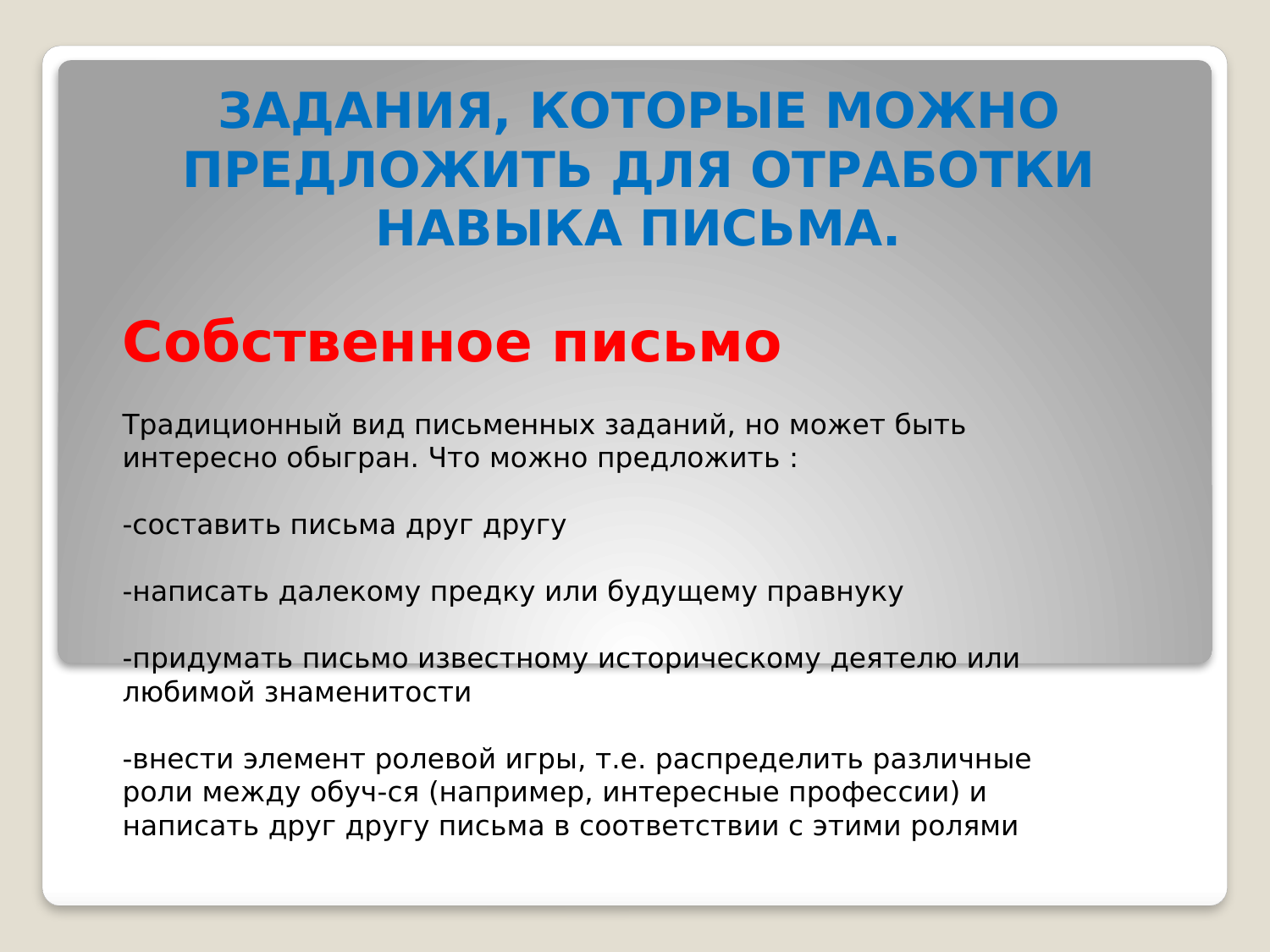

# ЗАДАНИЯ, КОТОРЫЕ МОЖНО ПРЕДЛОЖИТЬ ДЛЯ ОТРАБОТКИ НАВЫКА ПИСЬМА.
Собственное письмо

Традиционный вид письменных заданий, но может быть интересно обыгран. Что можно предложить :

-составить письма друг другу

-написать далекому предку или будущему правнуку

-придумать письмо известному историческому деятелю или любимой знаменитости

-внести элемент ролевой игры, т.е. распределить различные роли между обуч-ся (например, интересные профессии) и написать друг другу письма в соответствии с этими ролями